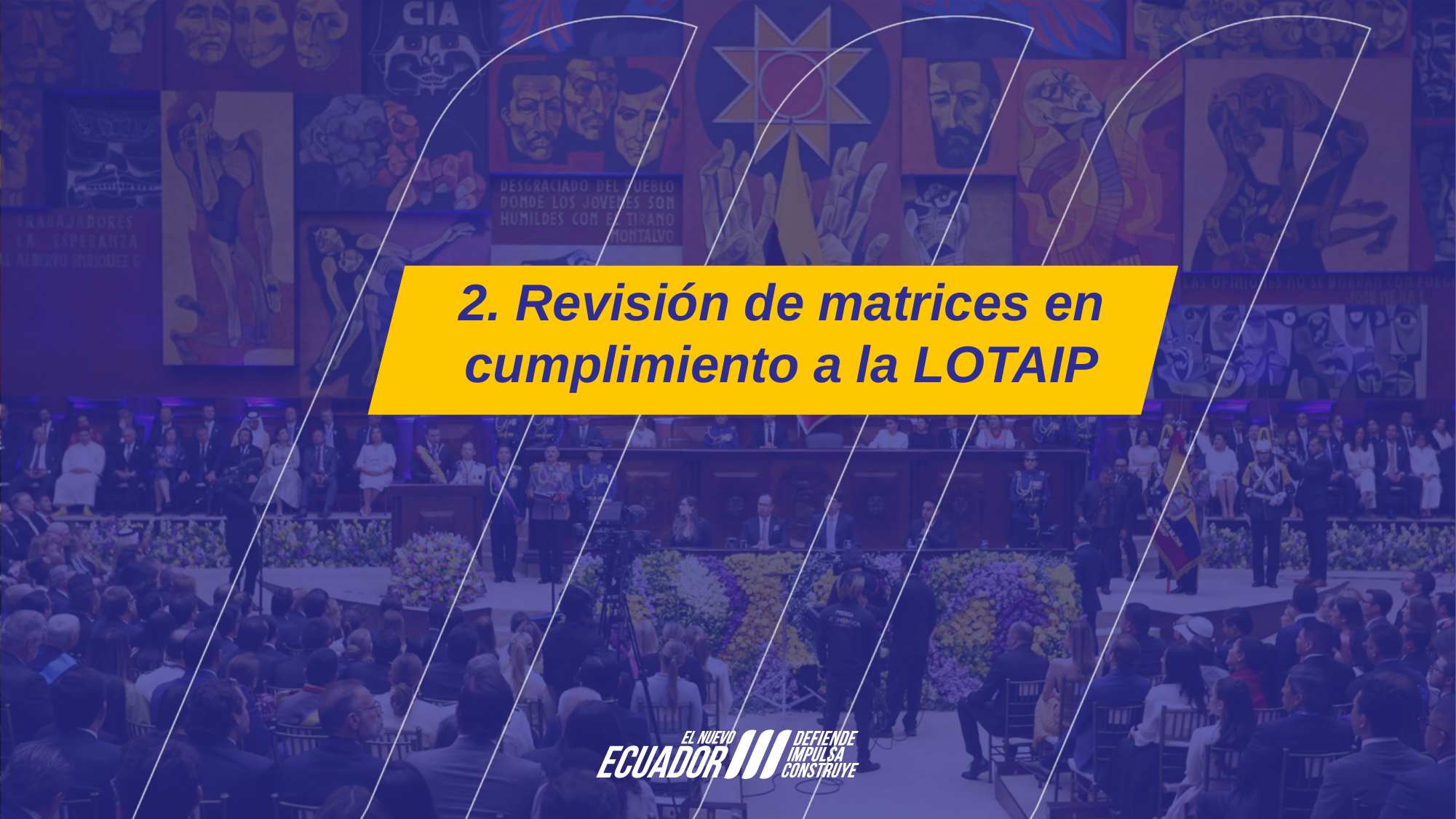

2. Revisión de matrices en cumplimiento a la LOTAIP